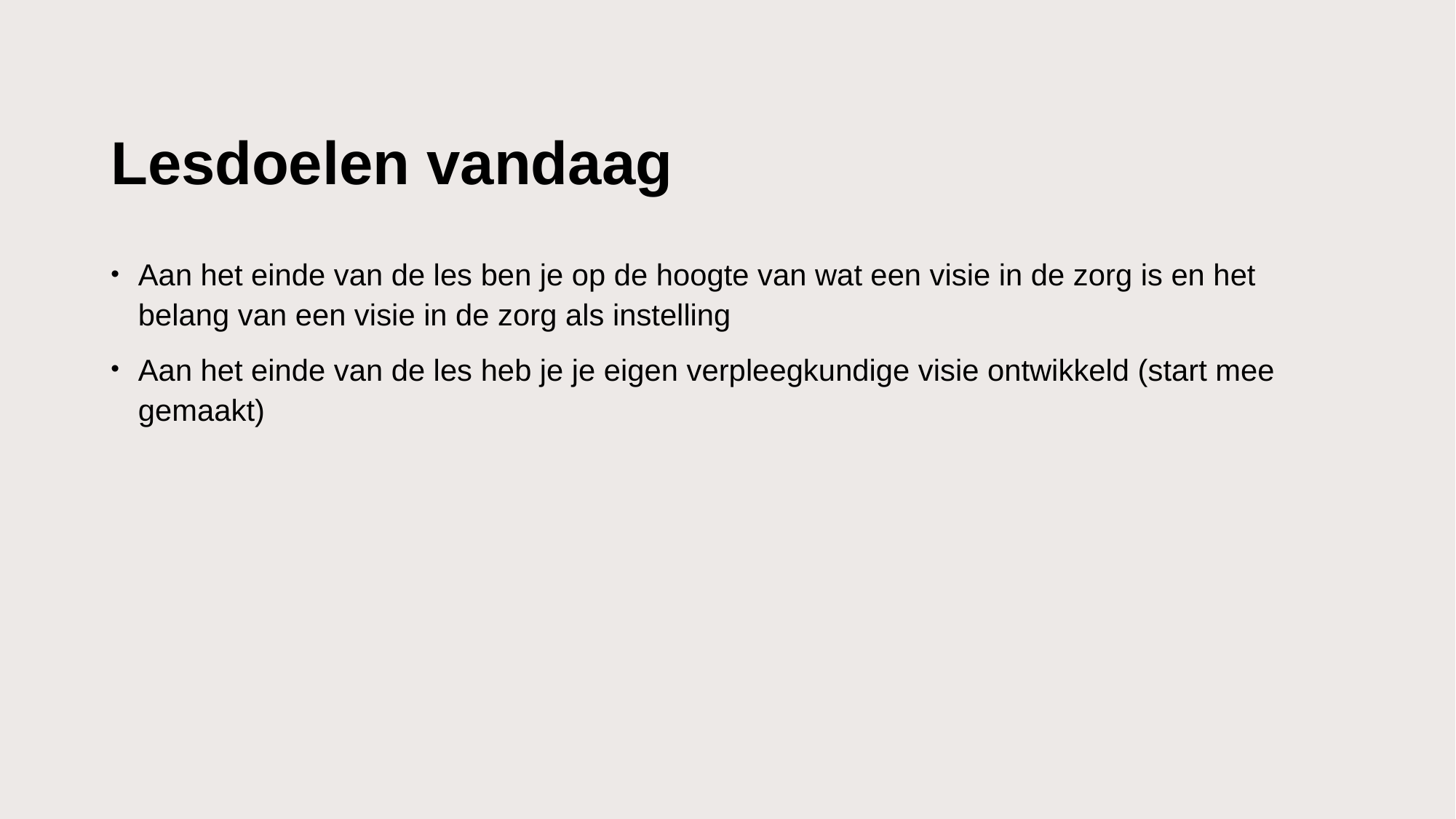

# Lesdoelen vandaag
Aan het einde van de les ben je op de hoogte van wat een visie in de zorg is en het belang van een visie in de zorg als instelling
Aan het einde van de les heb je je eigen verpleegkundige visie ontwikkeld (start mee gemaakt)